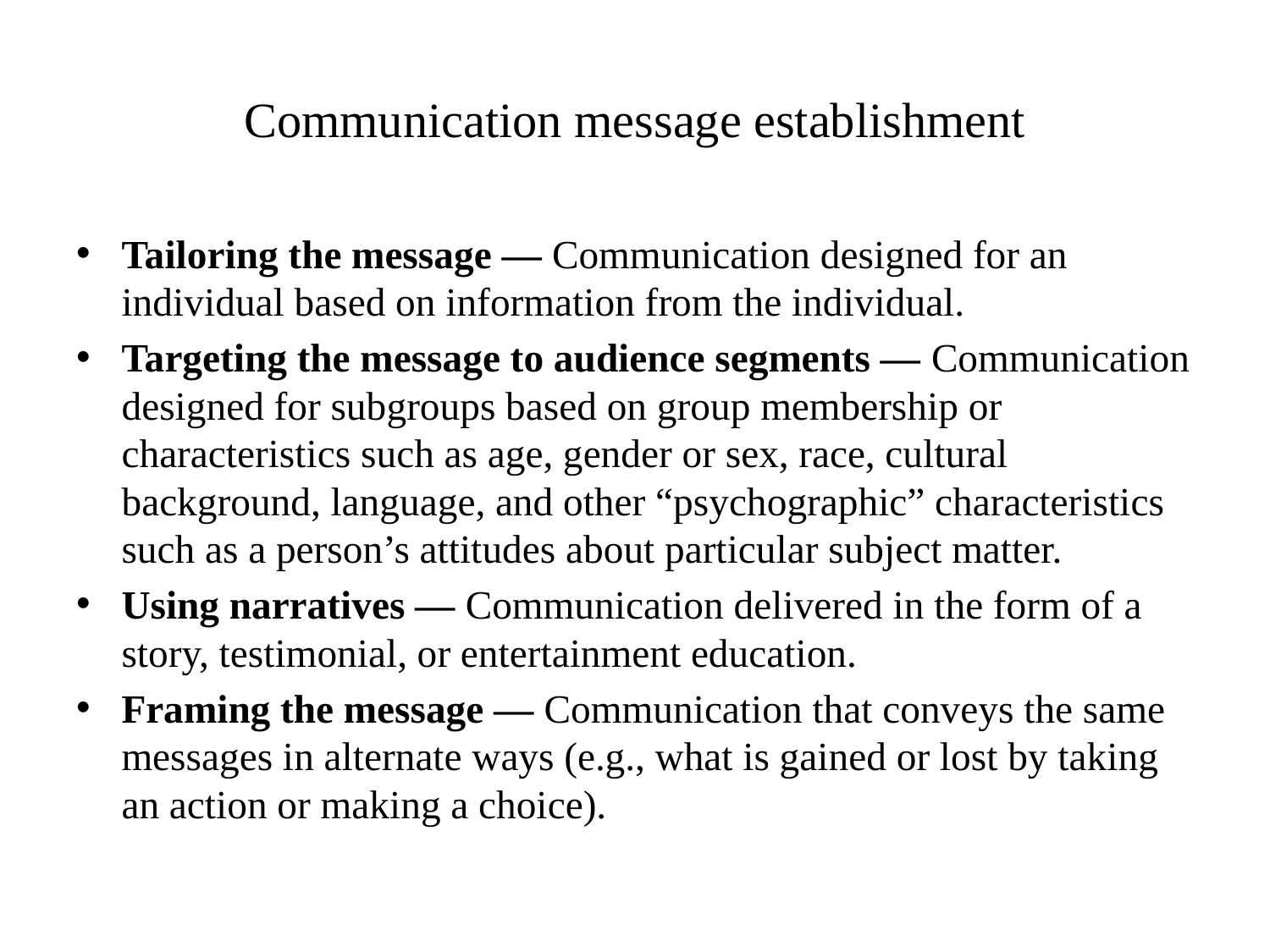

# Communication message establishment
Tailoring the message — Communication designed for an individual based on information from the individual.
Targeting the message to audience segments — Communication designed for subgroups based on group membership or characteristics such as age, gender or sex, race, cultural background, language, and other “psychographic” characteristics such as a person’s attitudes about particular subject matter.
Using narratives — Communication delivered in the form of a story, testimonial, or entertainment education.
Framing the message — Communication that conveys the same messages in alternate ways (e.g., what is gained or lost by taking an action or making a choice).